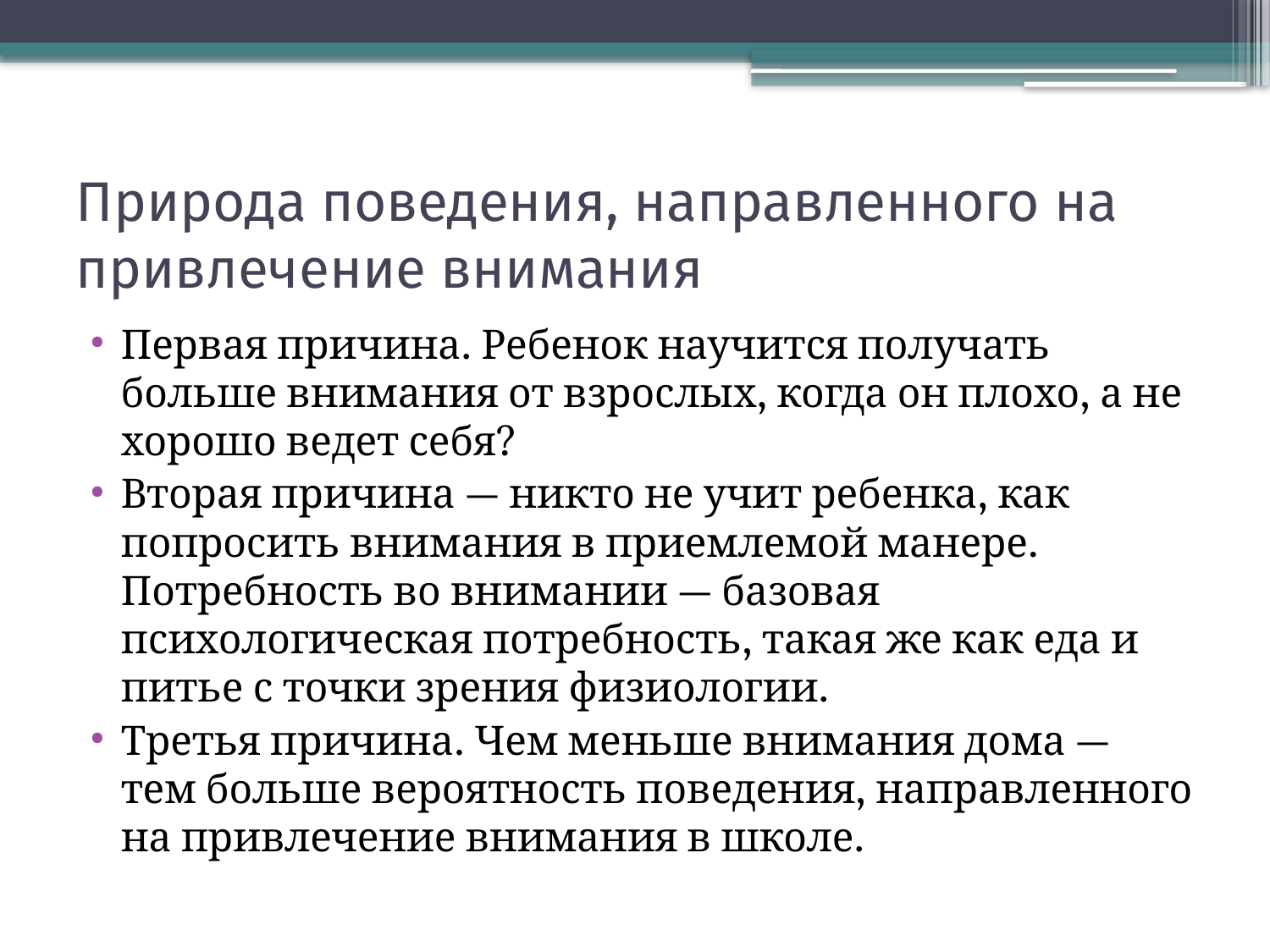

# Природа поведения, направленного на привлечение внимания
Первая причина. Ребенок научится получать больше внимания от взрослых, когда он плохо, а не хорошо ведет себя?
Вторая причина — никто не учит ребенка, как попросить внимания в приемлемой манере. Потребность во внимании — базовая психологическая потребность, такая же как еда и питье с точки зрения физиологии.
Третья причина. Чем меньше внимания дома — тем больше вероятность поведения, направленного на привлечение внимания в школе.